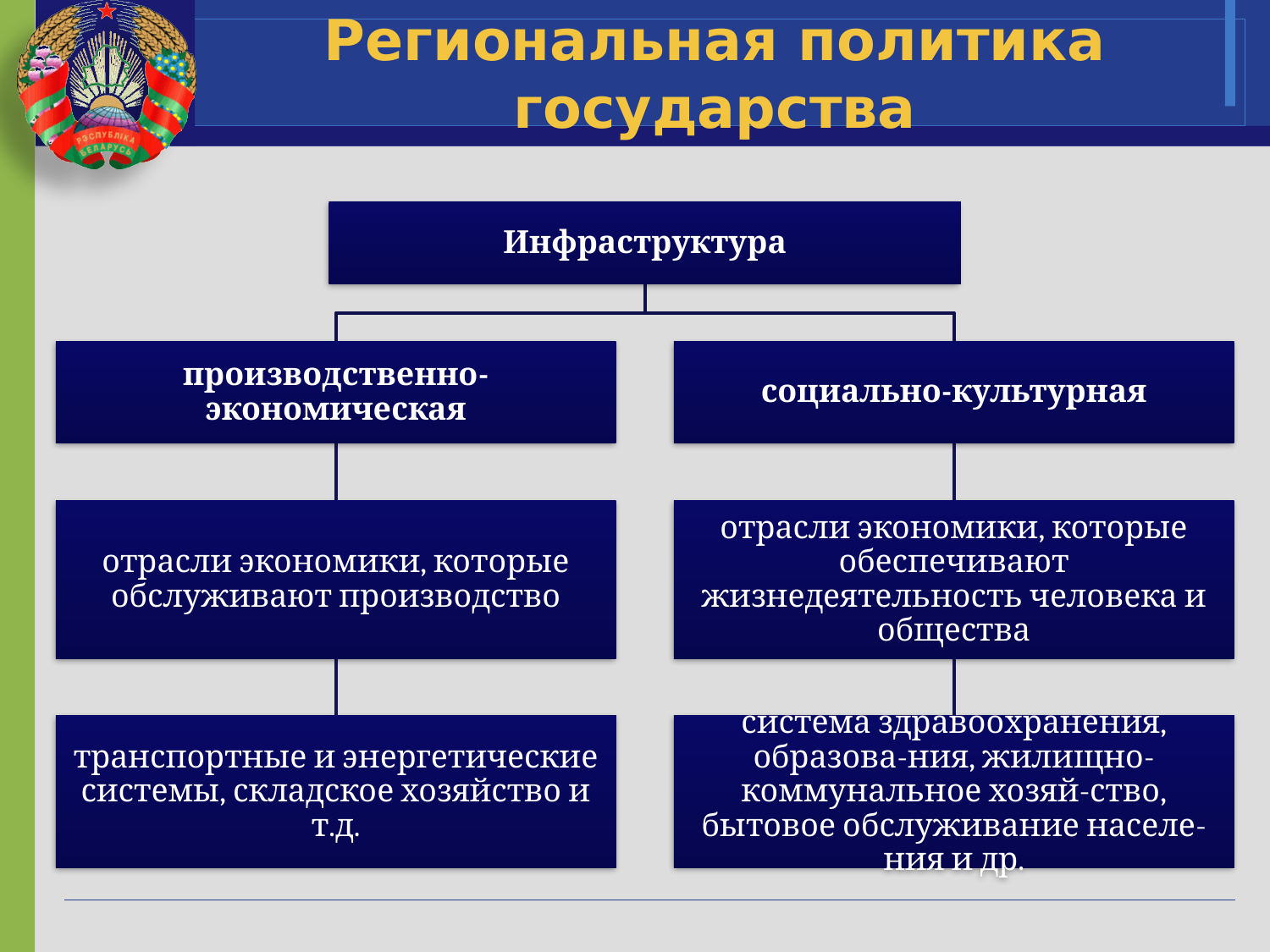

# Региональная политика государства
Инфраструктура
производственно-экономическая
отрасли экономики, которые обслуживают производство
транспортные и энергетические системы, складское хозяйство и т.д.
социально-культурная
отрасли экономики, которые обеспечивают жизнедеятельность человека и общества
система здравоохранения, образова-ния, жилищно-коммунальное хозяй-ство, бытовое обслуживание населе-ния и др.